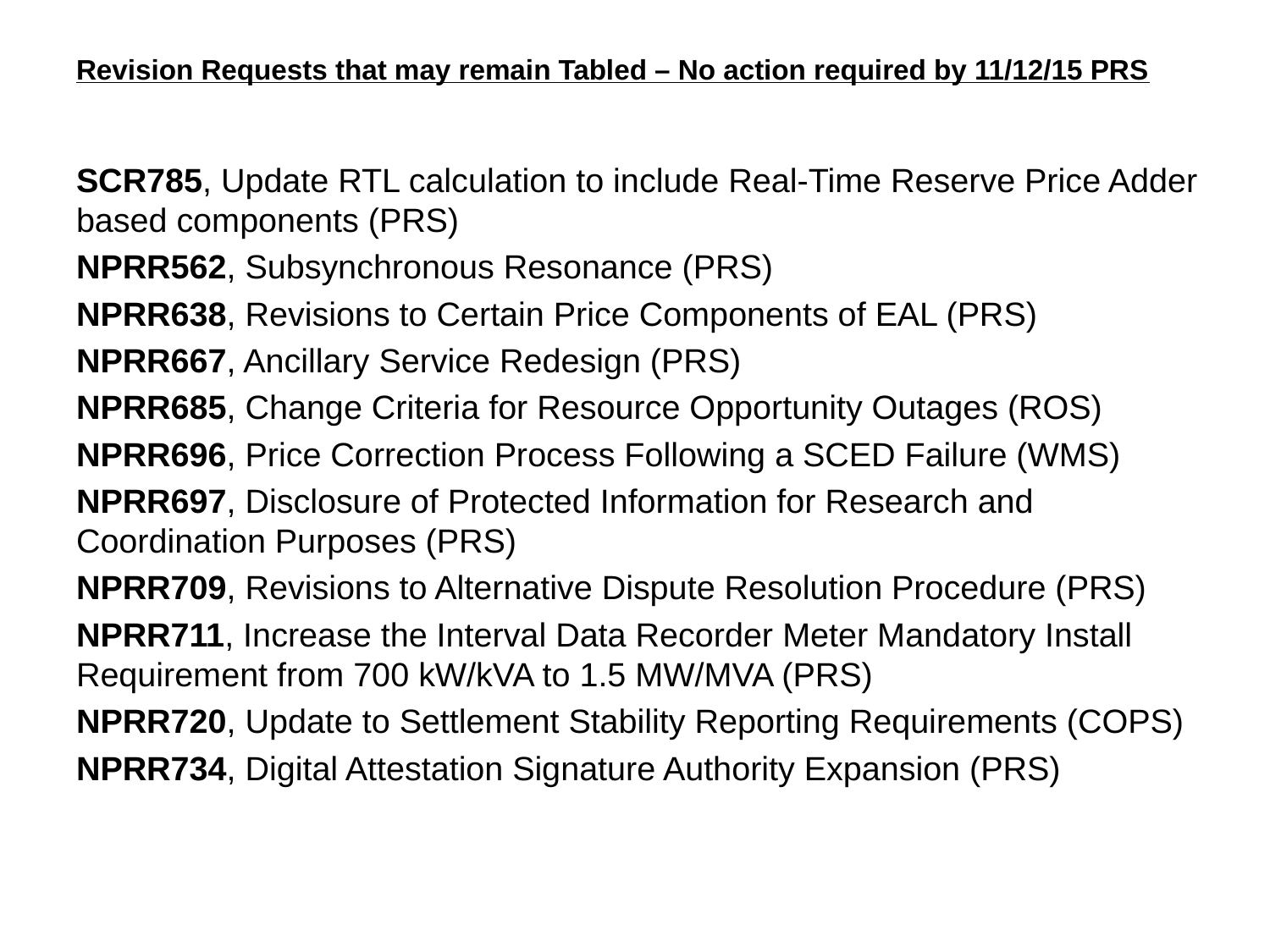

# Revision Requests that may remain Tabled – No action required by 11/12/15 PRS

SCR785, Update RTL calculation to include Real-Time Reserve Price Adder based components (PRS)
NPRR562, Subsynchronous Resonance (PRS)
NPRR638, Revisions to Certain Price Components of EAL (PRS)
NPRR667, Ancillary Service Redesign (PRS)
NPRR685, Change Criteria for Resource Opportunity Outages (ROS)
NPRR696, Price Correction Process Following a SCED Failure (WMS)
NPRR697, Disclosure of Protected Information for Research and Coordination Purposes (PRS)
NPRR709, Revisions to Alternative Dispute Resolution Procedure (PRS)
NPRR711, Increase the Interval Data Recorder Meter Mandatory Install Requirement from 700 kW/kVA to 1.5 MW/MVA (PRS)
NPRR720, Update to Settlement Stability Reporting Requirements (COPS)
NPRR734, Digital Attestation Signature Authority Expansion (PRS)